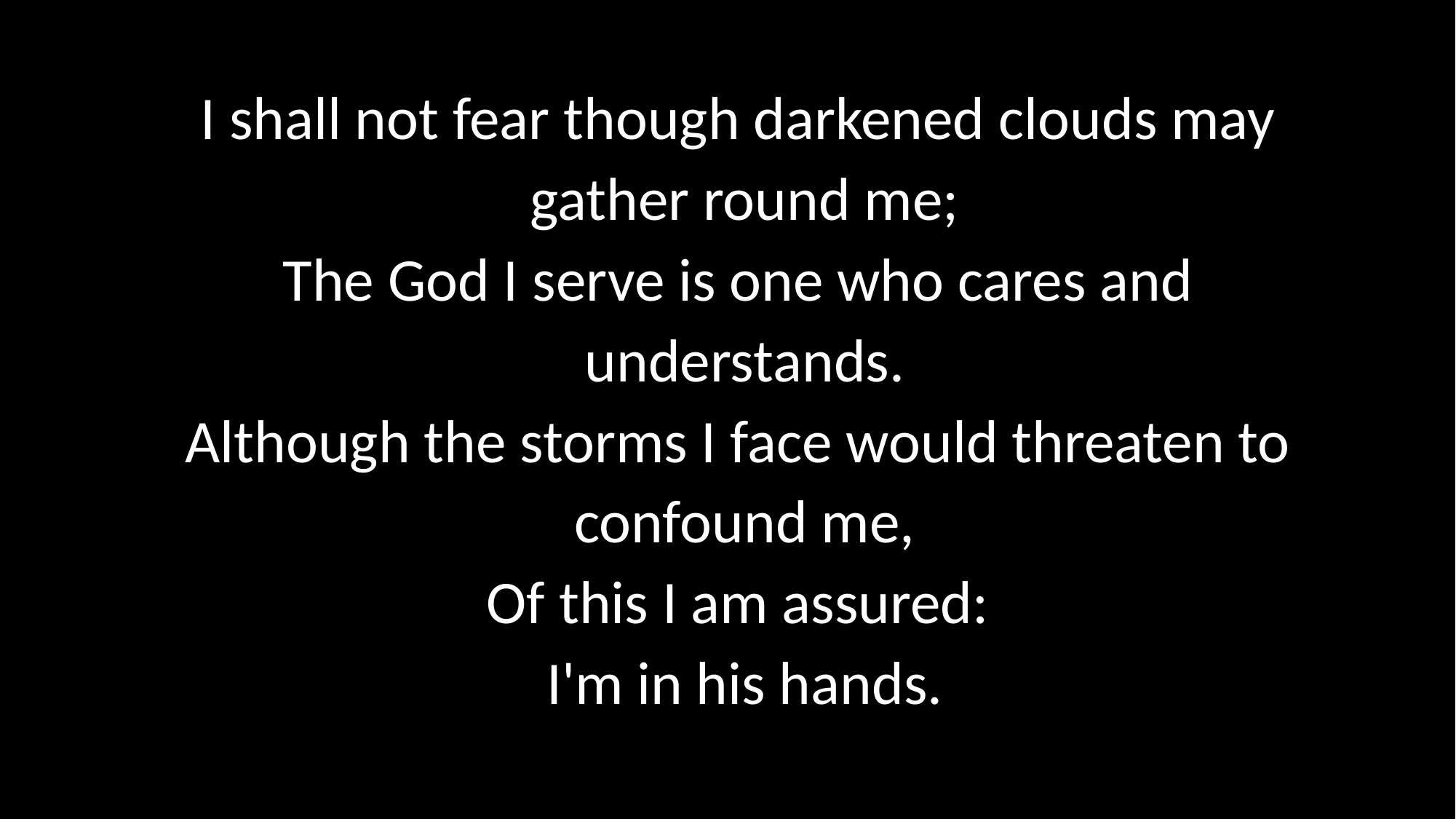

I shall not fear though darkened clouds may
gather round me;
The God I serve is one who cares and
understands.
Although the storms I face would threaten to
confound me,
Of this I am assured:
I'm in his hands.